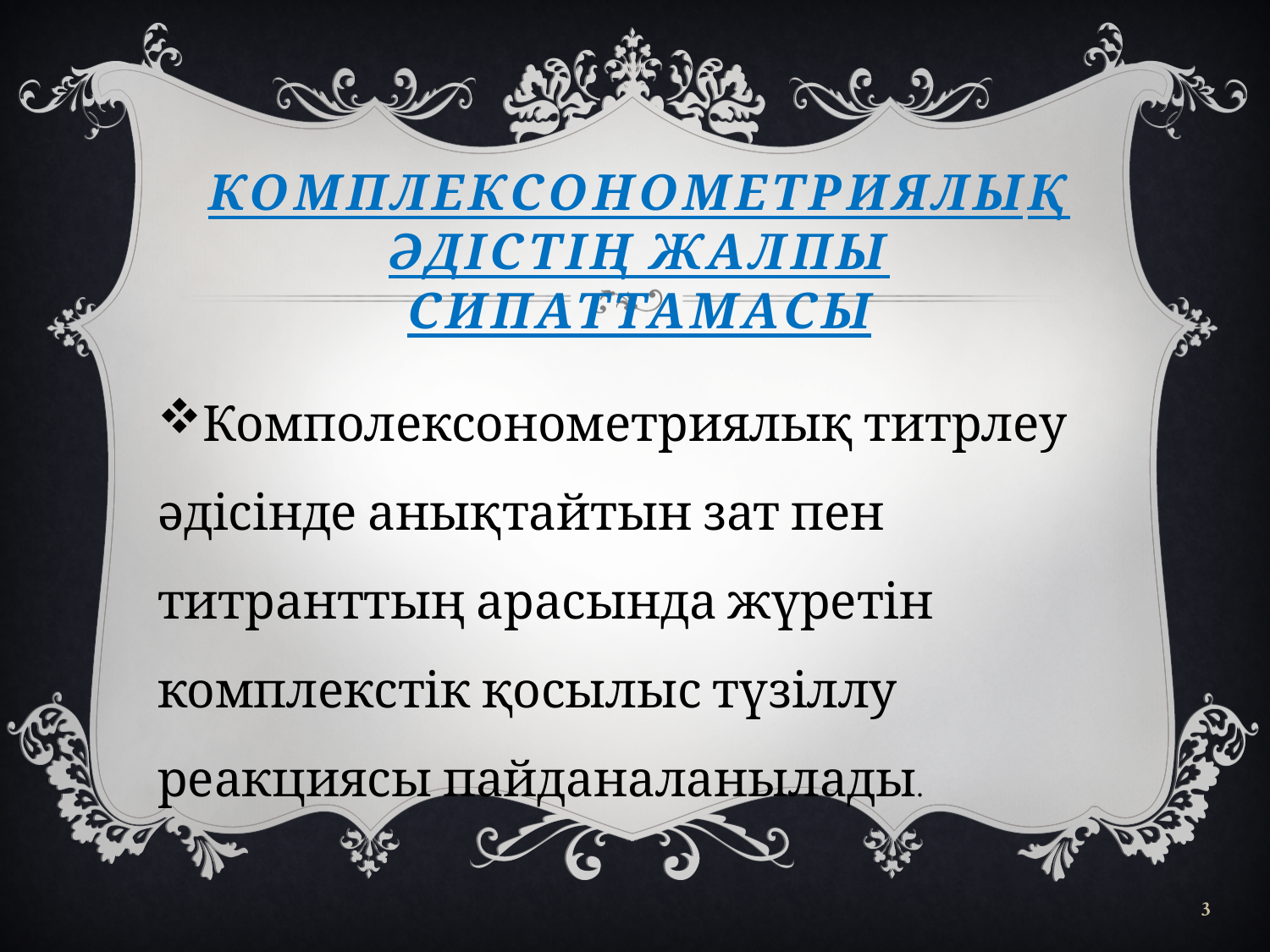

# Комплексонометриялық әдістің жалпы сипаттамасы
Комполексонометриялық титрлеу әдісінде анықтайтын зат пен титранттың арасында жүретін комплекстік қосылыс түзіллу реакциясы пайданаланылады.
3